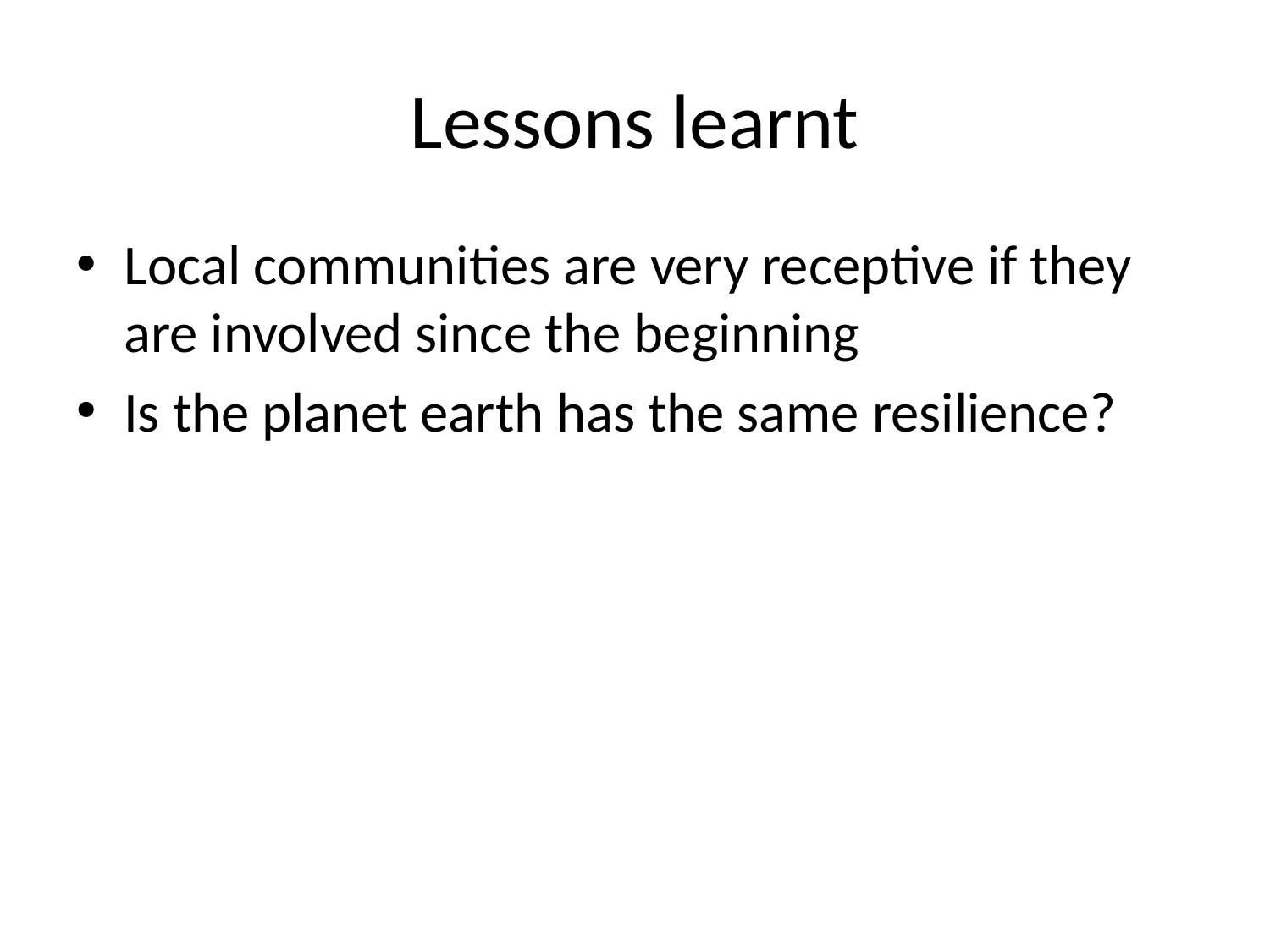

# Lessons learnt
Local communities are very receptive if they are involved since the beginning
Is the planet earth has the same resilience?